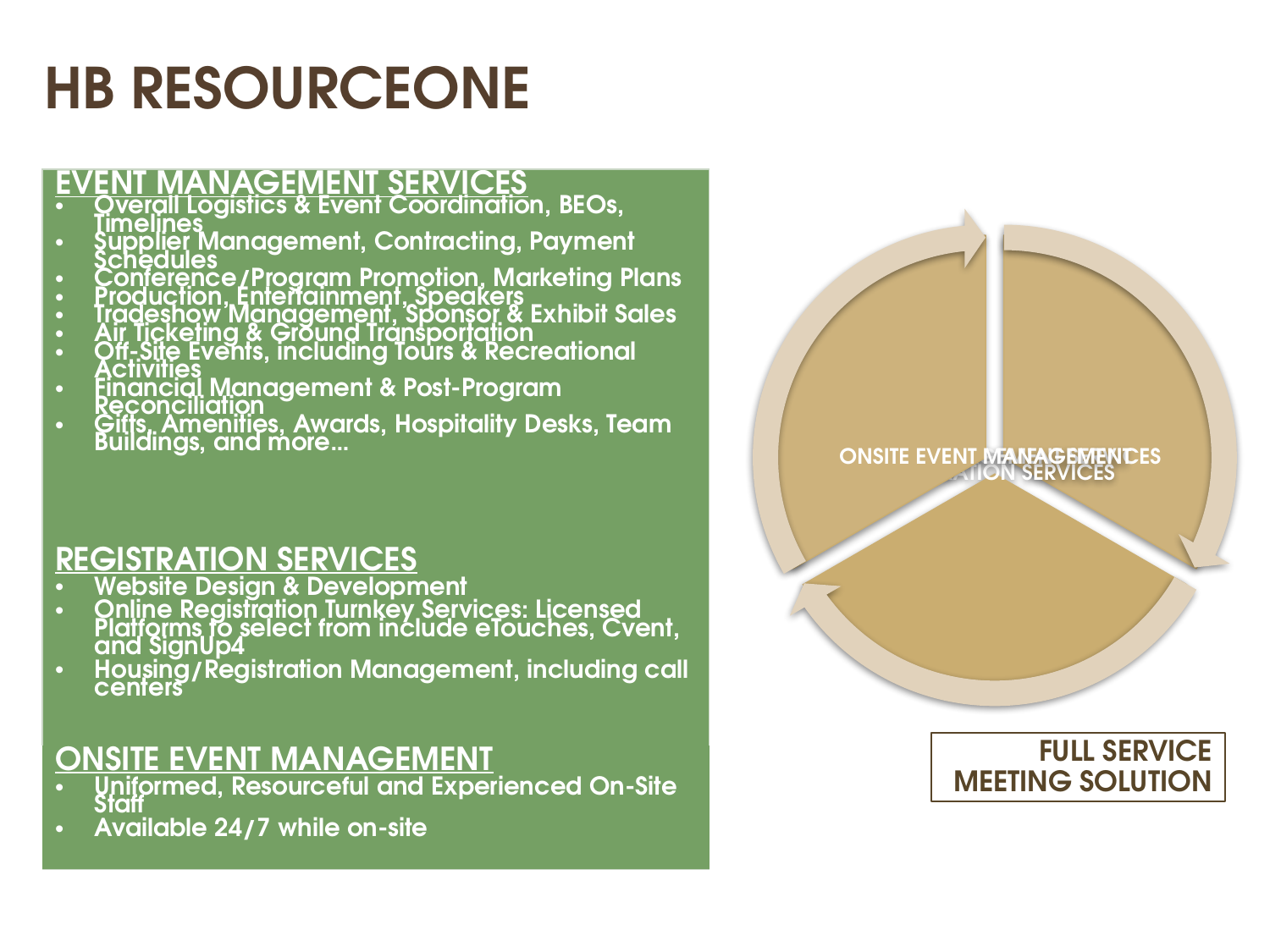

HB RESOURCEONE
| EVENT MANAGEMENT SERVICES Overall Logistics & Event Coordination, BEOs, Timelines Supplier Management, Contracting, Payment Schedules Conference/Program Promotion, Marketing Plans Production, Entertainment, Speakers Tradeshow Management, Sponsor & Exhibit Sales Air Ticketing & Ground Transportation Off-Site Events, including Tours & Recreational Activities Financial Management & Post-Program Reconciliation Gifts, Amenities, Awards, Hospitality Desks, Team Buildings, and more… |
| --- |
| REGISTRATION SERVICES Website Design & Development Online Registration Turnkey Services: Licensed Platforms to select from include eTouches, Cvent, and SignUp4 Housing/Registration Management, including call centers |
| ONSITE EVENT MANAGEMENT Uniformed, Resourceful and Experienced On-Site Staff Available 24/7 while on-site |
EVENT MANAGEMENT SERVICES
REGISTRATION SERVICES
ONSITE EVENT MANAGEMENT
FULL SERVICE MEETING SOLUTION